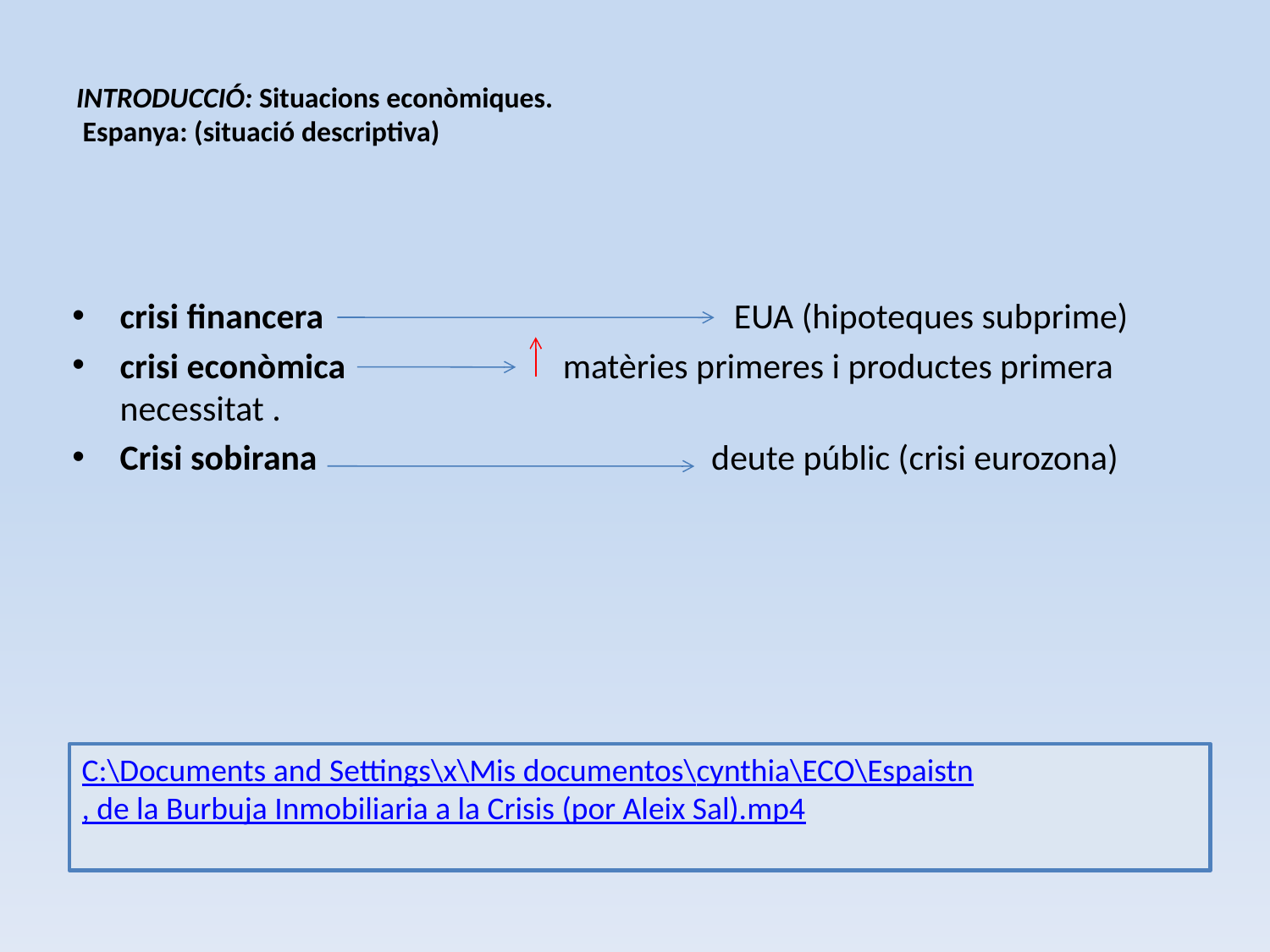

# INTRODUCCIÓ: Situacions econòmiques. Espanya: (situació descriptiva)
crisi financera                                                   EUA (hipoteques subprime)
crisi econòmica                           matèries primeres i productes primera necessitat .
Crisi sobirana                                                 deute públic (crisi eurozona)
C:\Documents and Settings\x\Mis documentos\cynthia\ECO\Espaistn, de la Burbuja Inmobiliaria a la Crisis (por Aleix Sal).mp4